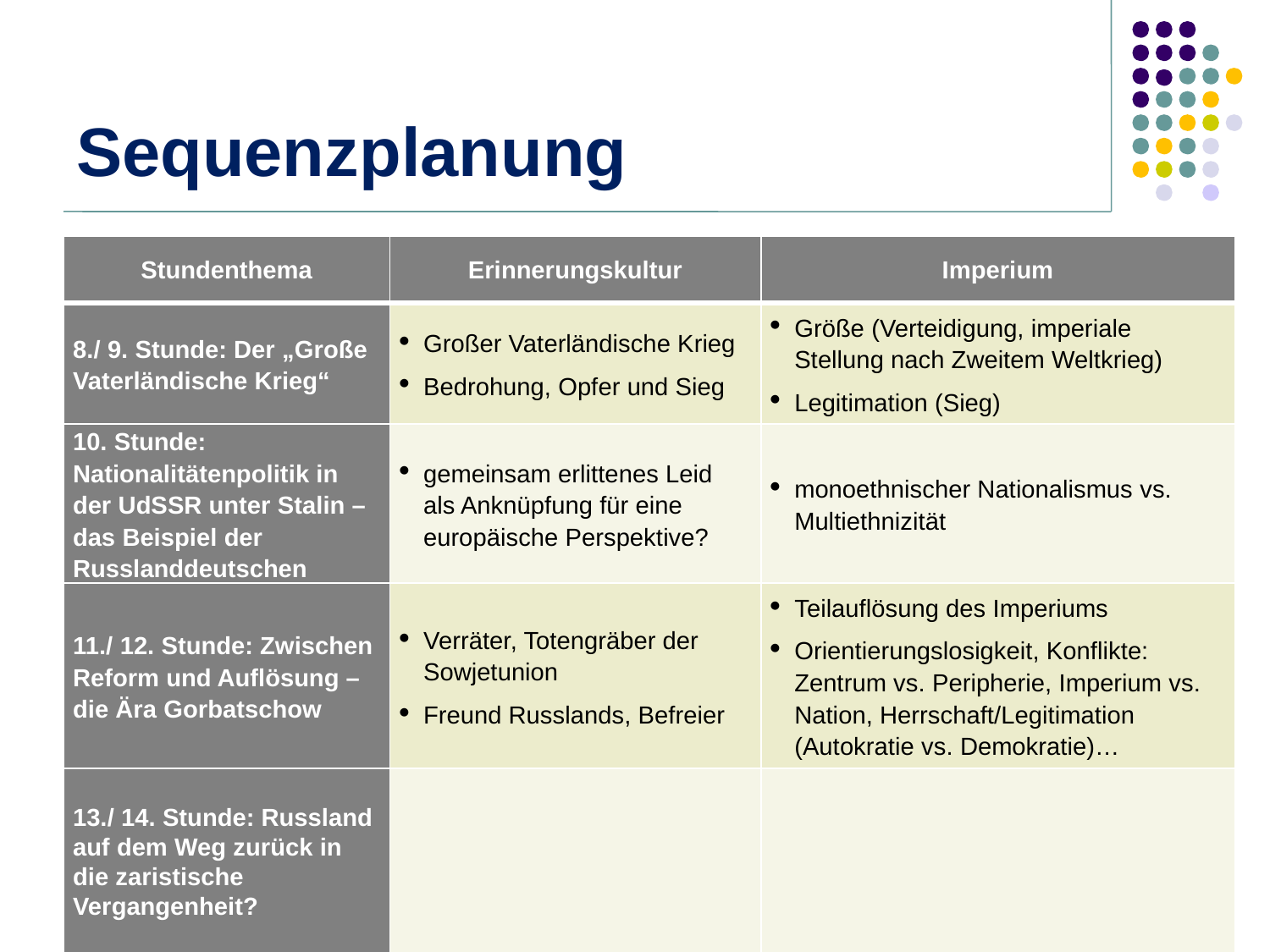

# Sequenzplanung
| Stundenthema | Erinnerungskultur | Imperium |
| --- | --- | --- |
| 8./ 9. Stunde: Der „Große Vaterländische Krieg“ | Großer Vaterländische Krieg Bedrohung, Opfer und Sieg | Größe (Verteidigung, imperiale Stellung nach Zweitem Weltkrieg) Legitimation (Sieg) |
| 10. Stunde: Nationalitätenpolitik in der UdSSR unter Stalin – das Beispiel der Russlanddeutschen | gemeinsam erlittenes Leid als Anknüpfung für eine europäische Perspektive? | monoethnischer Nationalismus vs. Multiethnizität |
| 11./ 12. Stunde: Zwischen Reform und Auflösung – die Ära Gorbatschow | Verräter, Totengräber der Sowjetunion Freund Russlands, Befreier | Teilauflösung des Imperiums Orientierungslosigkeit, Konflikte: Zentrum vs. Peripherie, Imperium vs. Nation, Herrschaft/Legitimation (Autokratie vs. Demokratie)… |
| 13./ 14. Stunde: Russland auf dem Weg zurück in die zaristische Vergangenheit? |  |  |